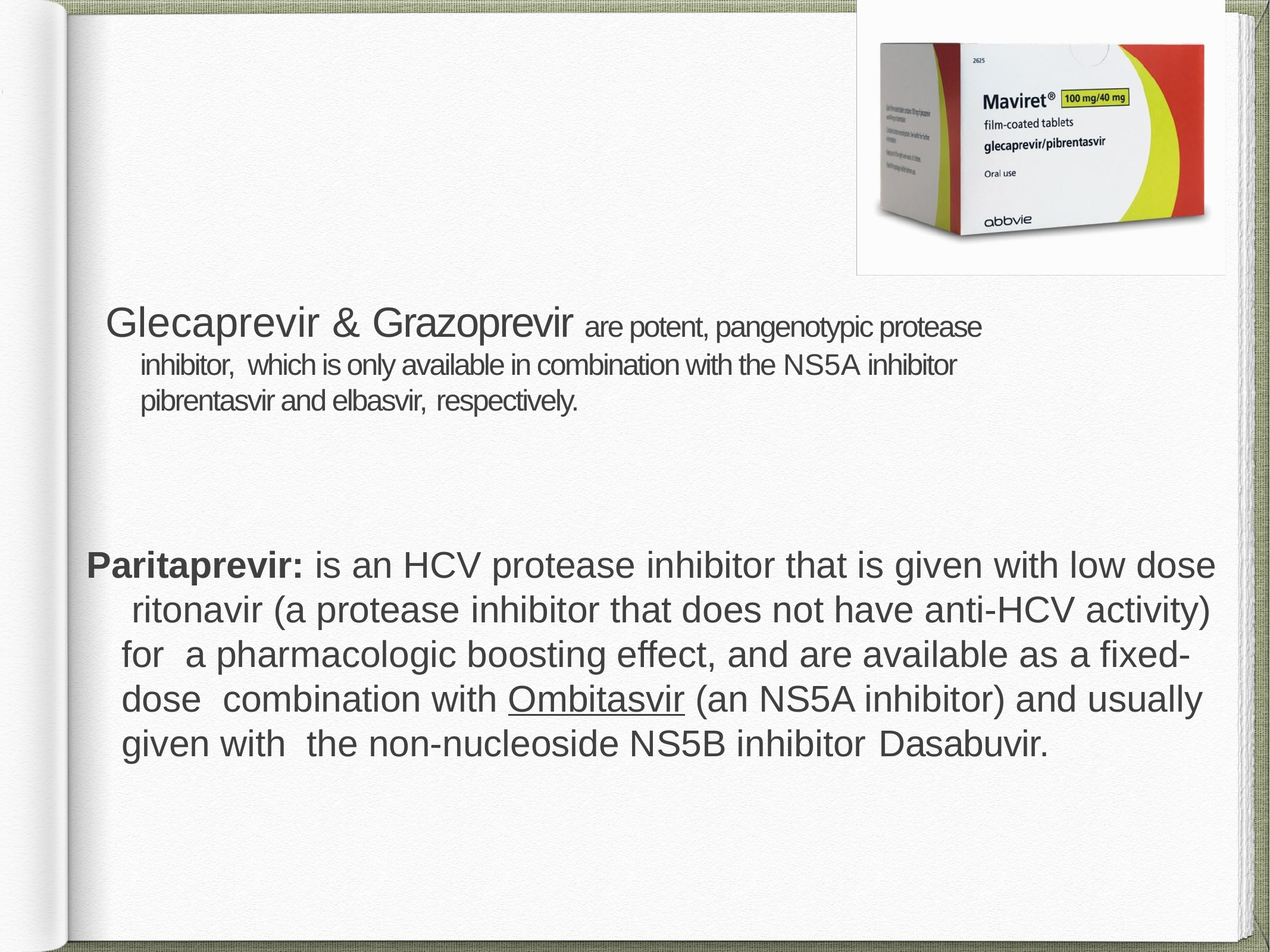

Glecaprevir & Grazoprevir are potent, pangenotypic protease inhibitor,  which is only available in combination with the NS5A inhibitor  pibrentasvir and elbasvir, respectively.
Paritaprevir: is an HCV protease inhibitor that is given with low dose  ritonavir (a protease inhibitor that does not have anti-HCV activity) for  a pharmacologic boosting effect, and are available as a fixed-dose  combination with Ombitasvir (an NS5A inhibitor) and usually given with  the non-nucleoside NS5B inhibitor Dasabuvir.